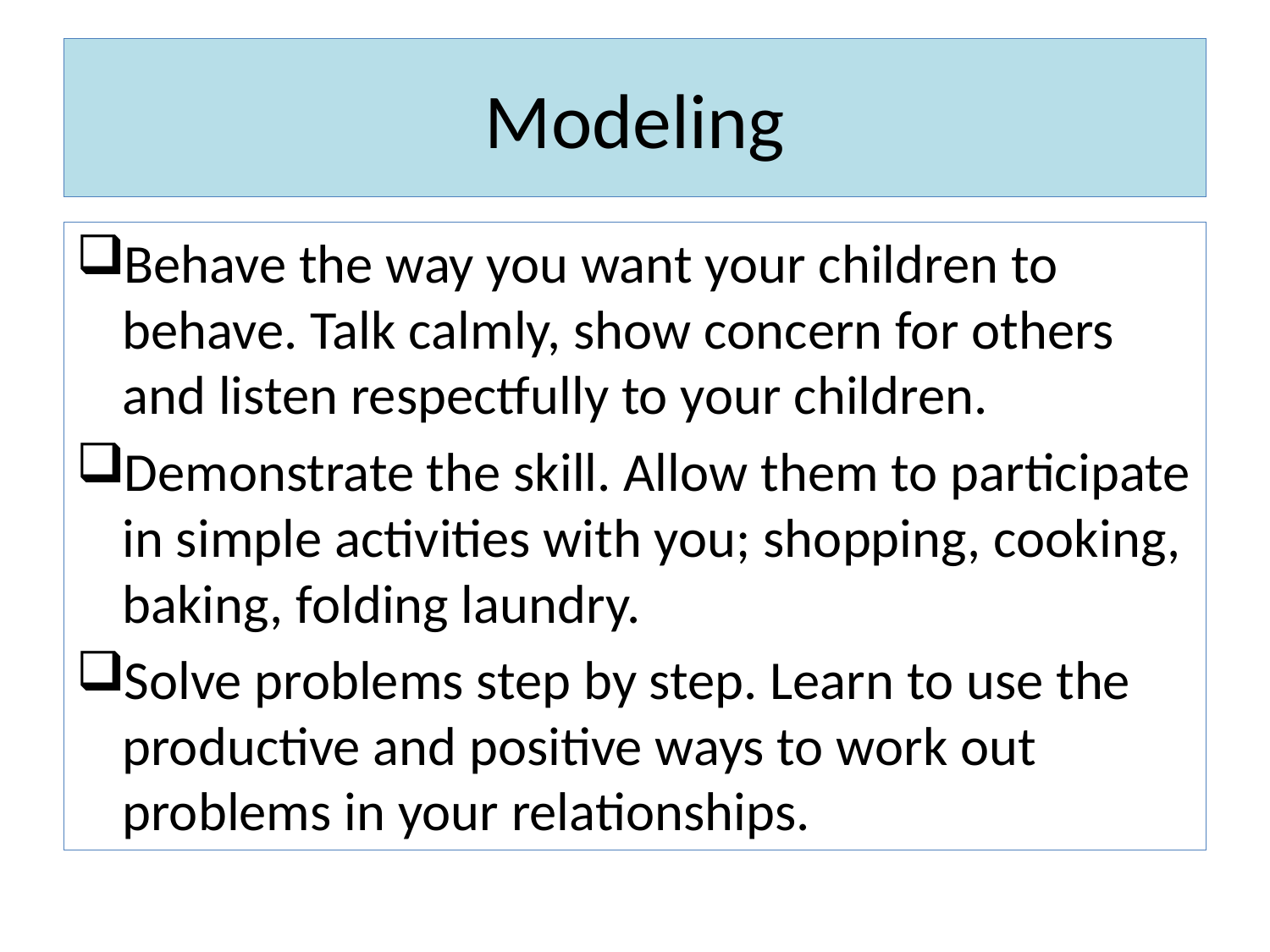

# Modeling
Behave the way you want your children to behave. Talk calmly, show concern for others and listen respectfully to your children.
Demonstrate the skill. Allow them to participate in simple activities with you; shopping, cooking, baking, folding laundry.
Solve problems step by step. Learn to use the productive and positive ways to work out problems in your relationships.